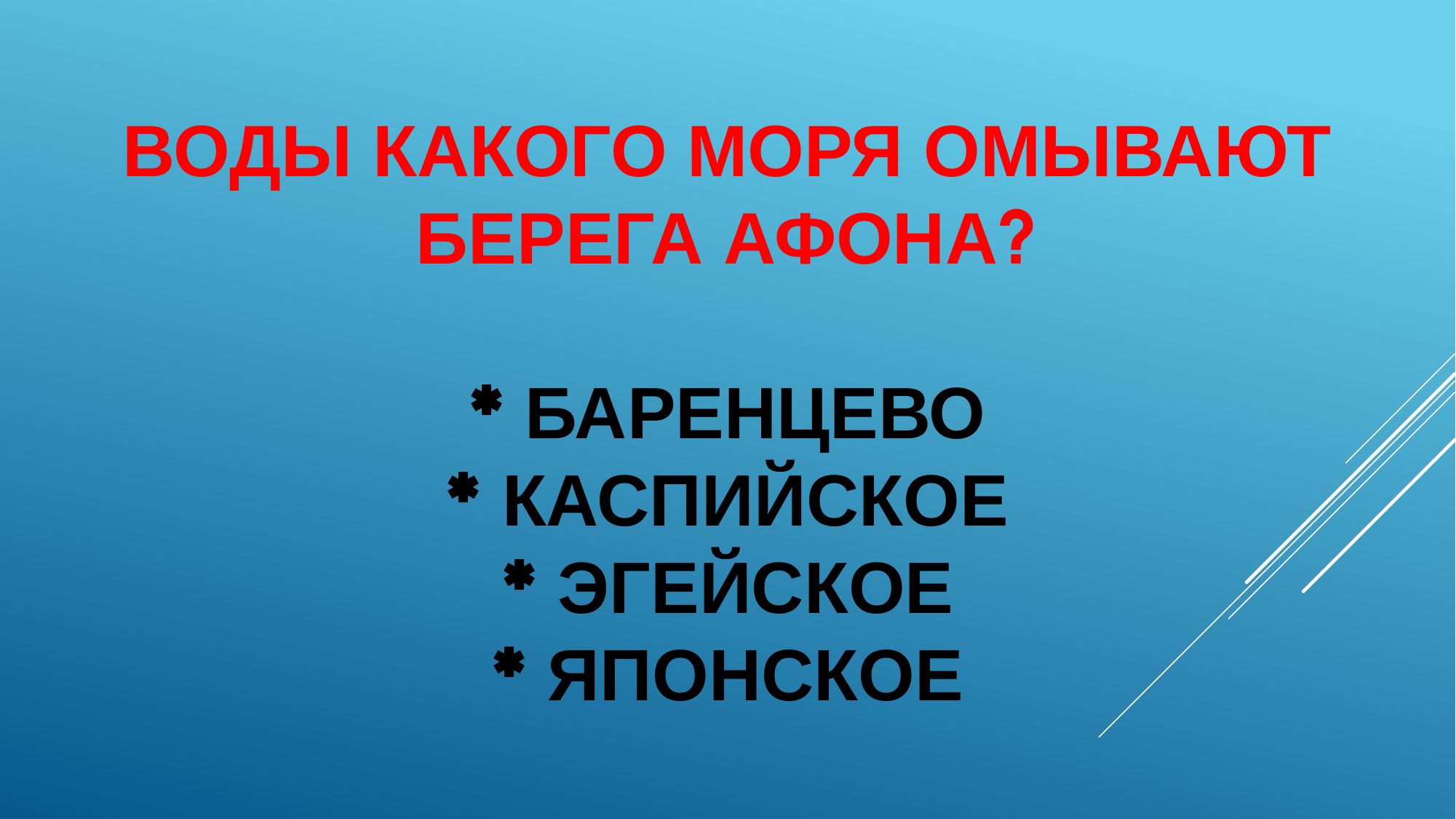

# Воды какого моря омывают берега Афона? * Баренцево * Каспийское * Эгейское * Японское